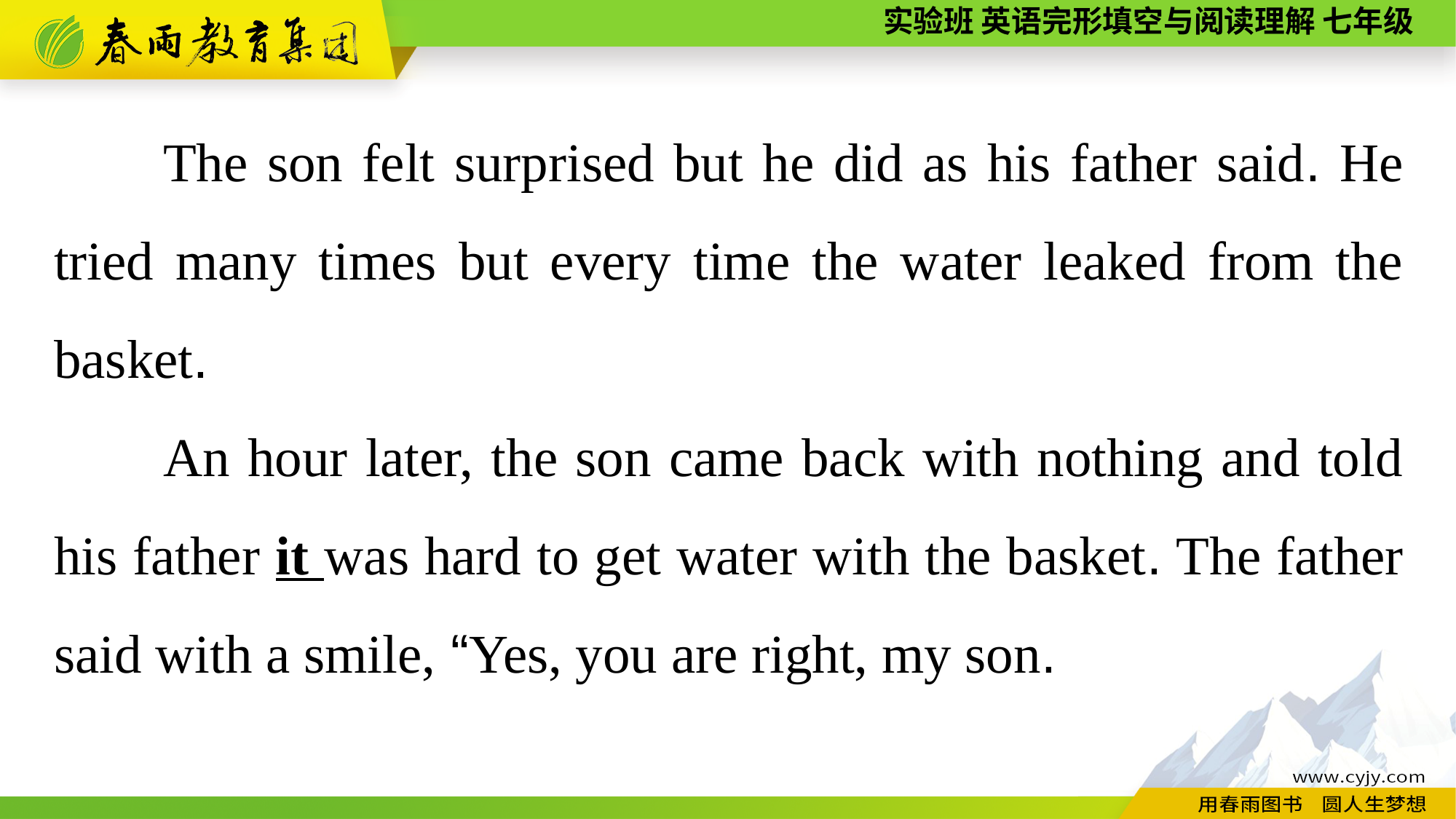

The son felt surprised but he did as his father said. He tried many times but every time the water leaked from the basket.
An hour later, the son came back with nothing and told his father it was hard to get water with the basket. The father said with a smile, “Yes, you are right, my son.